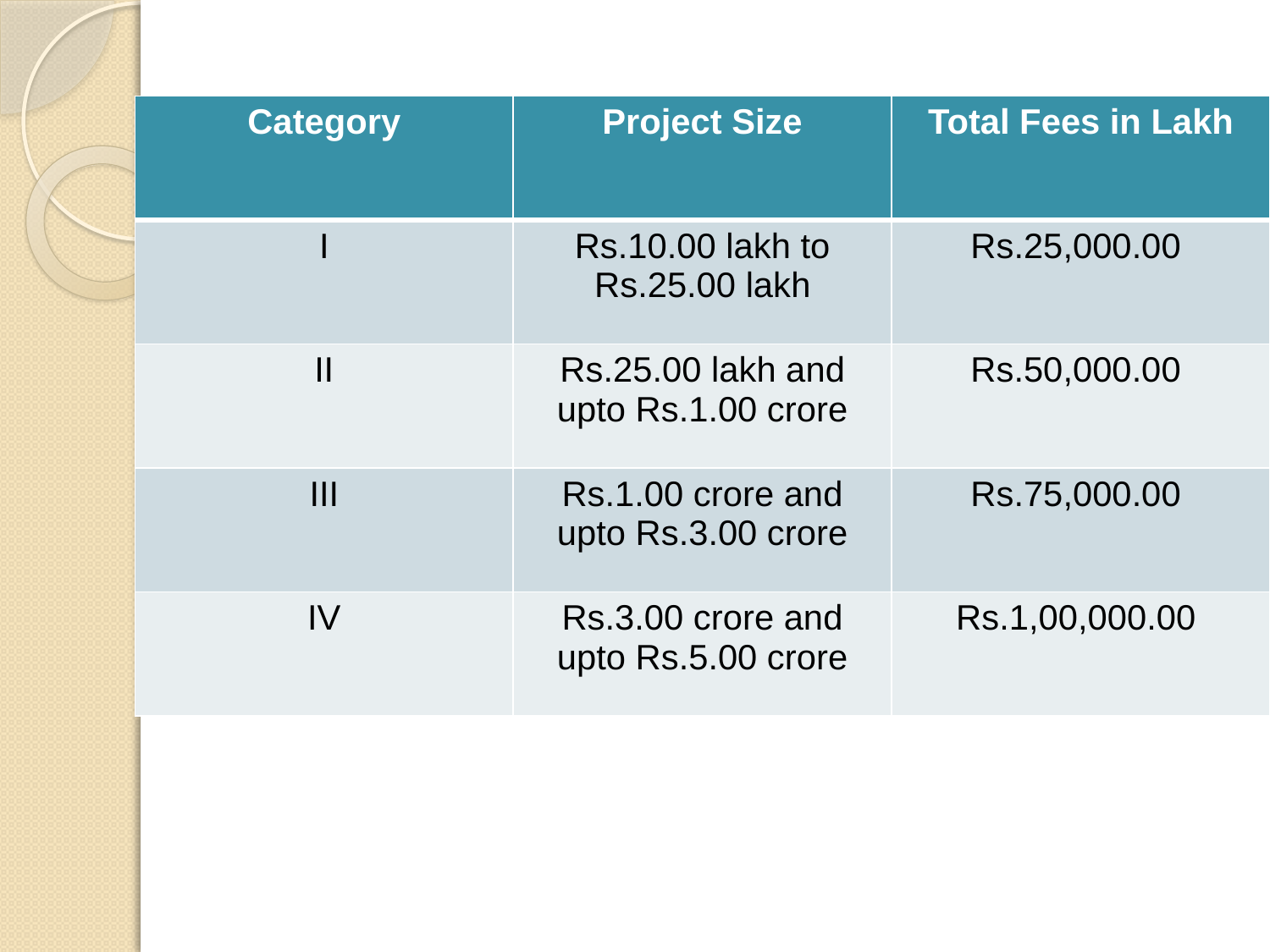

| Category | Project Size | Total Fees in Lakh |
| --- | --- | --- |
| I | Rs.10.00 lakh to Rs.25.00 lakh | Rs.25,000.00 |
| II | Rs.25.00 lakh and upto Rs.1.00 crore | Rs.50,000.00 |
| III | Rs.1.00 crore and upto Rs.3.00 crore | Rs.75,000.00 |
| IV | Rs.3.00 crore and upto Rs.5.00 crore | Rs.1,00,000.00 |